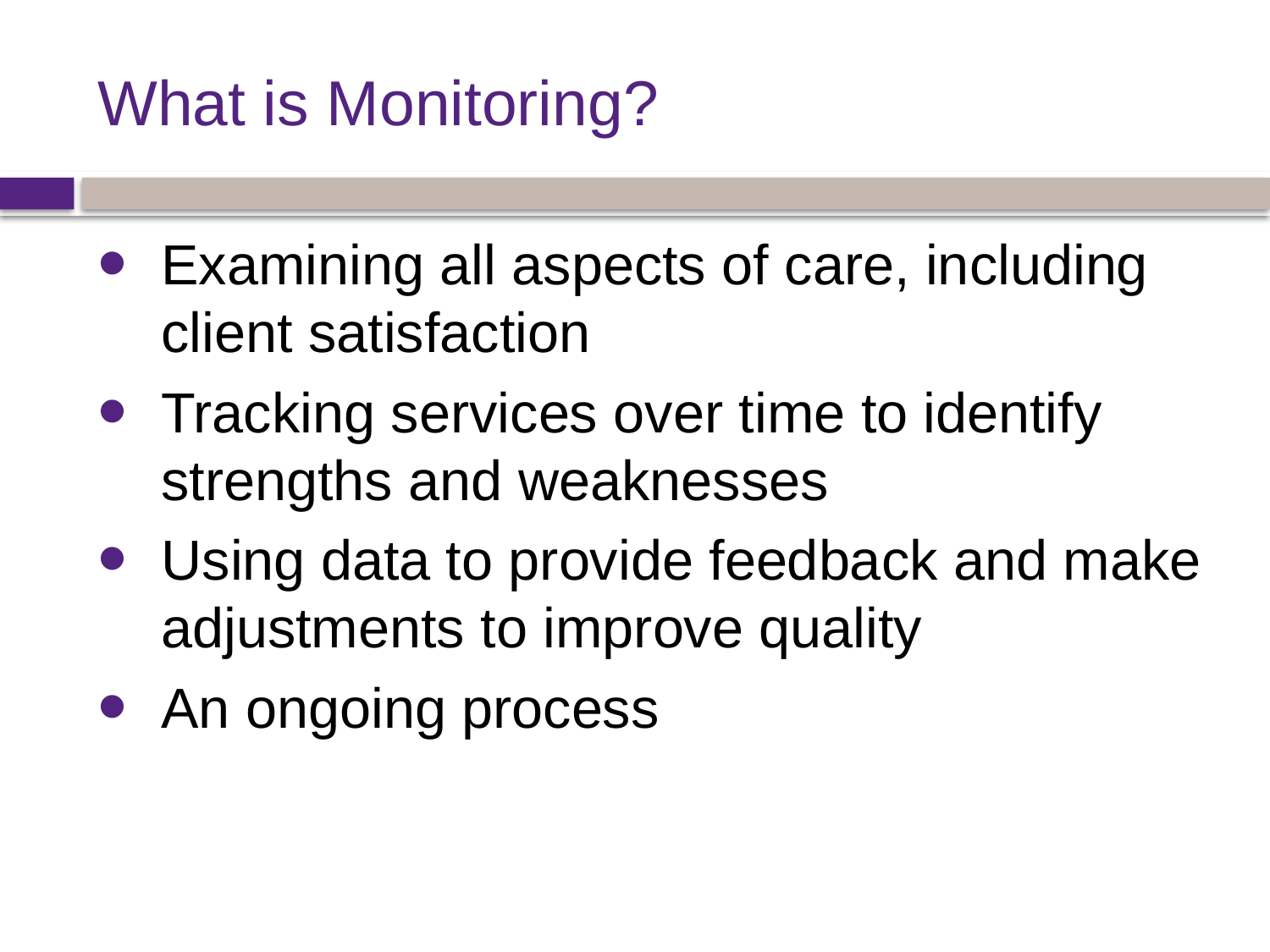

# What is Monitoring?
Examining all aspects of care, including client satisfaction
Tracking services over time to identify strengths and weaknesses
Using data to provide feedback and make adjustments to improve quality
An ongoing process